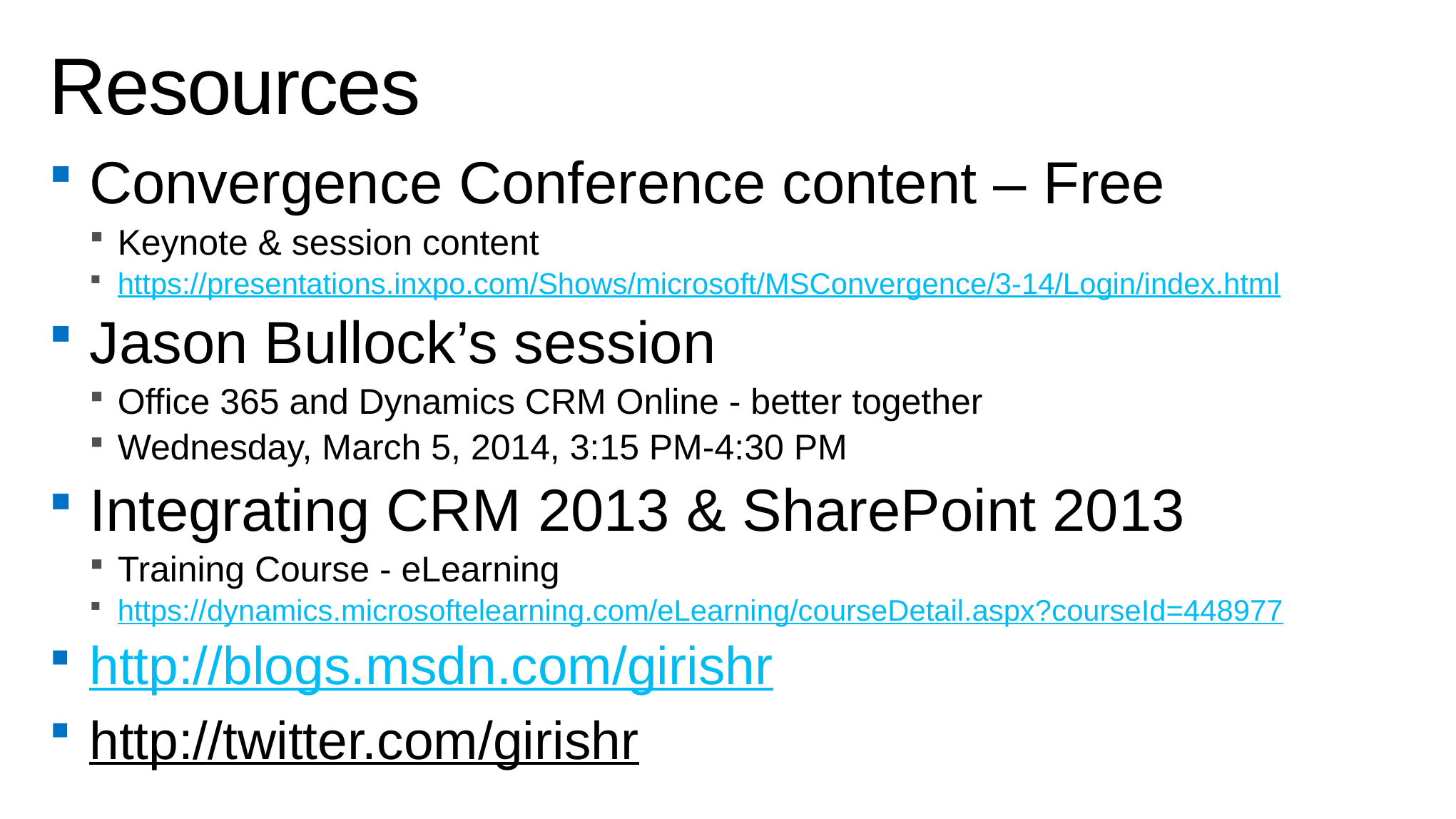

# Resources
Convergence Conference content – Free
Keynote & session content
https://presentations.inxpo.com/Shows/microsoft/MSConvergence/3-14/Login/index.html
Jason Bullock’s session
Office 365 and Dynamics CRM Online - better together
Wednesday, March 5, 2014, 3:15 PM-4:30 PM
Integrating CRM 2013 & SharePoint 2013
Training Course - eLearning
https://dynamics.microsoftelearning.com/eLearning/courseDetail.aspx?courseId=448977
http://blogs.msdn.com/girishr
http://twitter.com/girishr